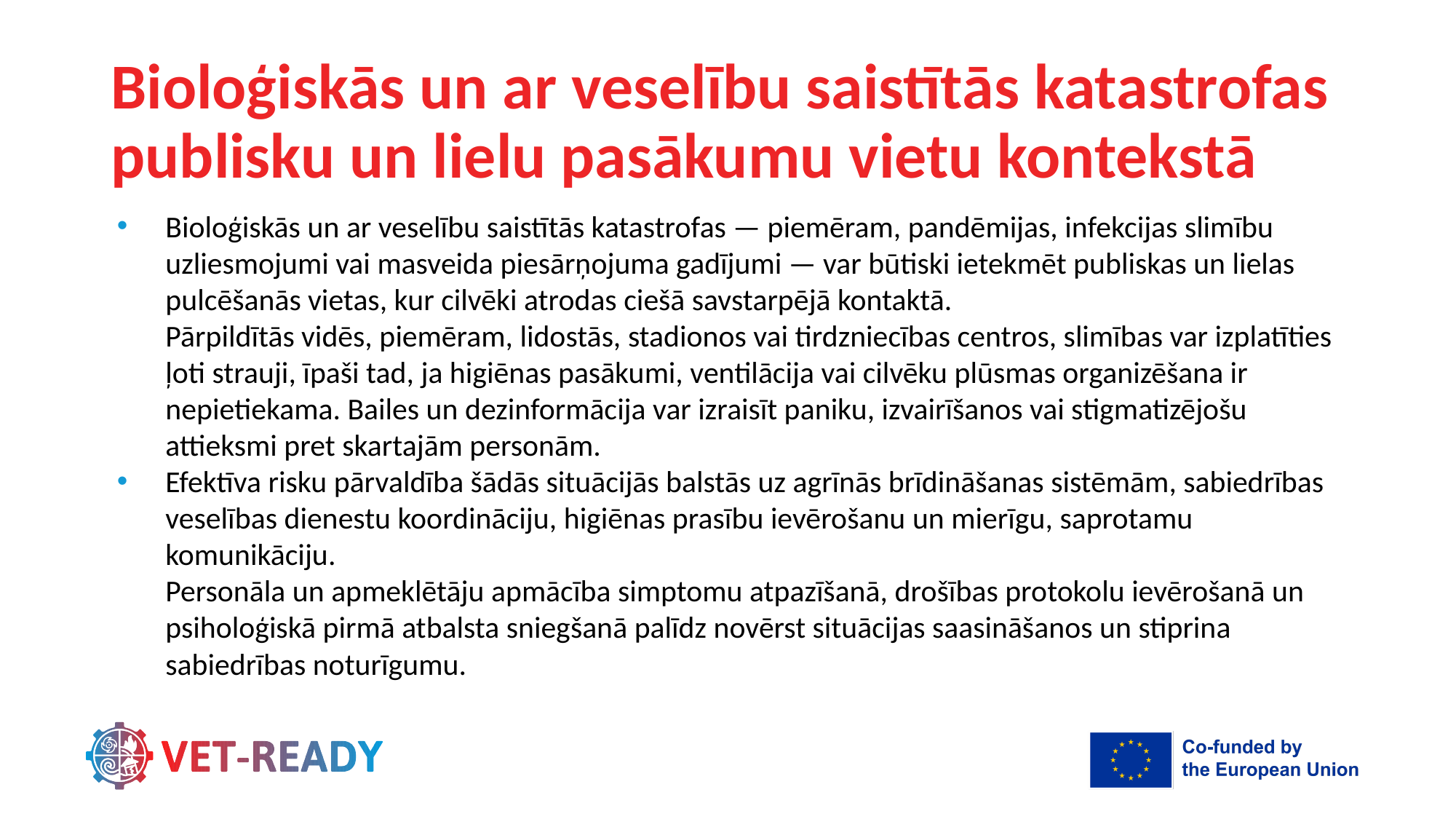

# Bioloģiskās un ar veselību saistītās katastrofas publisku un lielu pasākumu vietu kontekstā
Bioloģiskās un ar veselību saistītās katastrofas — piemēram, pandēmijas, infekcijas slimību uzliesmojumi vai masveida piesārņojuma gadījumi — var būtiski ietekmēt publiskas un lielas pulcēšanās vietas, kur cilvēki atrodas ciešā savstarpējā kontaktā.
Pārpildītās vidēs, piemēram, lidostās, stadionos vai tirdzniecības centros, slimības var izplatīties ļoti strauji, īpaši tad, ja higiēnas pasākumi, ventilācija vai cilvēku plūsmas organizēšana ir nepietiekama. Bailes un dezinformācija var izraisīt paniku, izvairīšanos vai stigmatizējošu attieksmi pret skartajām personām.
Efektīva risku pārvaldība šādās situācijās balstās uz agrīnās brīdināšanas sistēmām, sabiedrības veselības dienestu koordināciju, higiēnas prasību ievērošanu un mierīgu, saprotamu komunikāciju.
Personāla un apmeklētāju apmācība simptomu atpazīšanā, drošības protokolu ievērošanā un psiholoģiskā pirmā atbalsta sniegšanā palīdz novērst situācijas saasināšanos un stiprina sabiedrības noturīgumu.